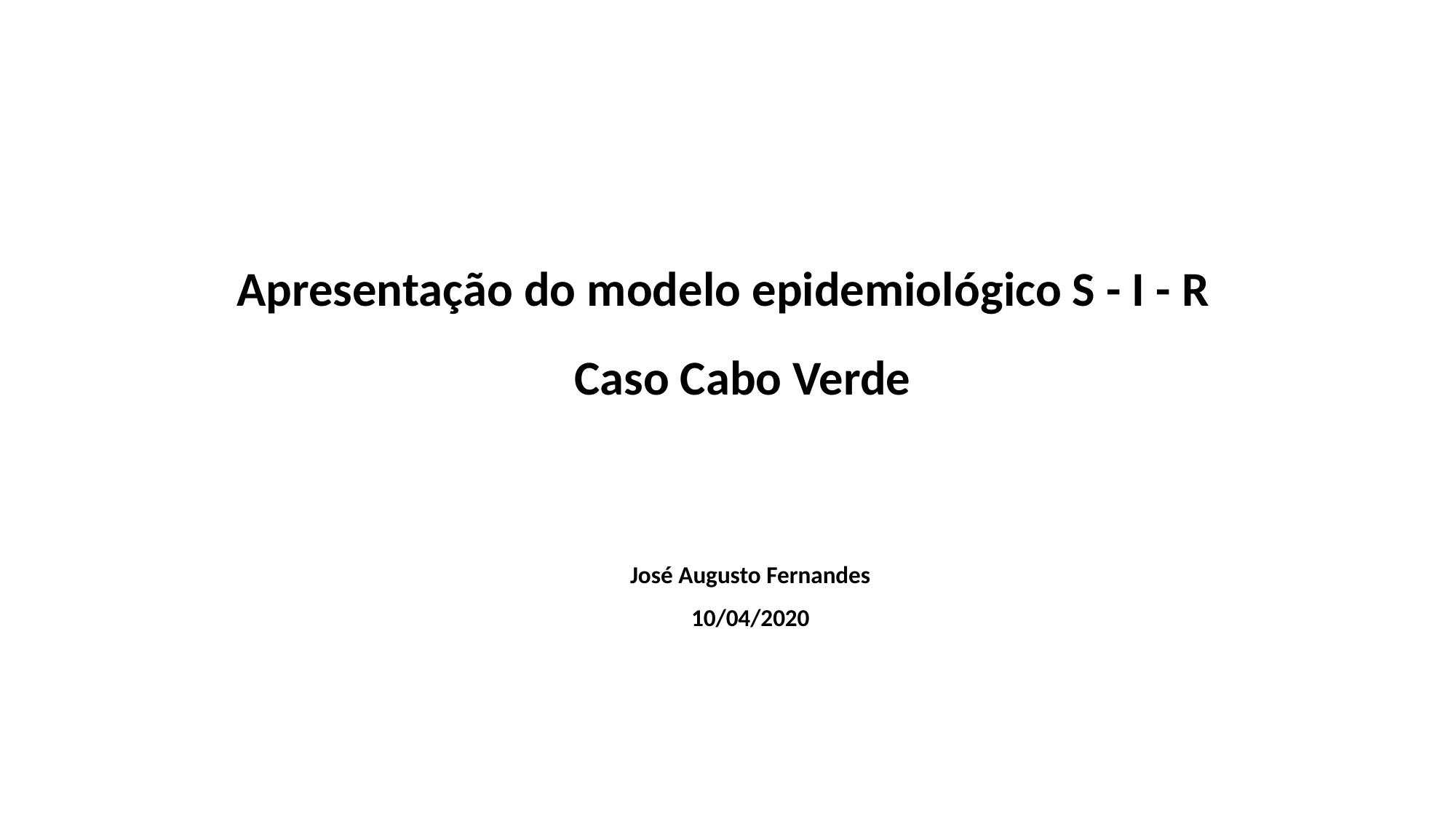

Apresentação do modelo epidemiológico S - I - R
Caso Cabo Verde
José Augusto Fernandes
10/04/2020